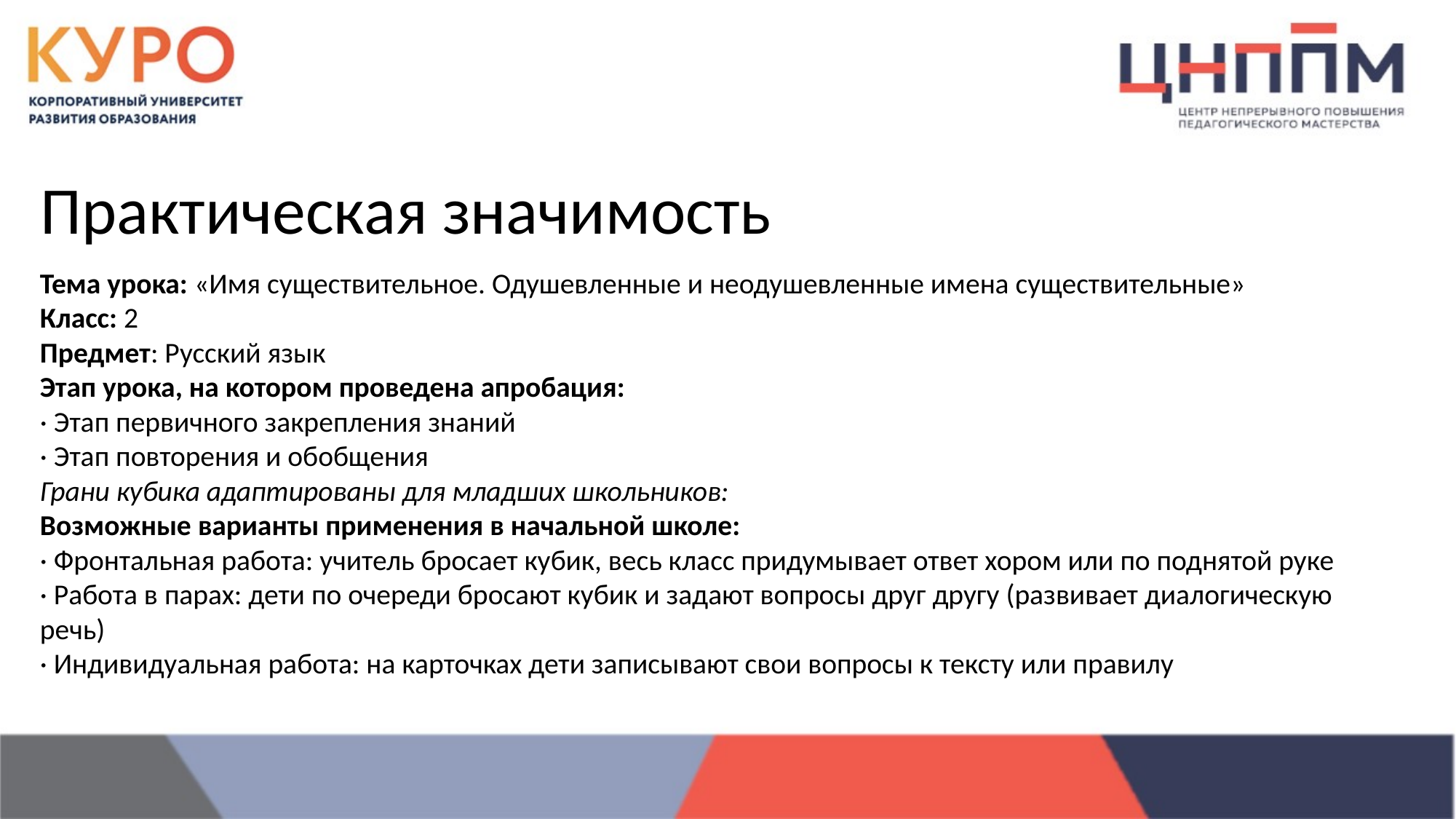

Практическая значимость

Тема урока: «Имя существительное. Одушевленные и неодушевленные имена существительные»
Класс: 2
Предмет: Русский язык
Этап урока, на котором проведена апробация:
· Этап первичного закрепления знаний
· Этап повторения и обобщения
Грани кубика адаптированы для младших школьников:
Возможные варианты применения в начальной школе:
· Фронтальная работа: учитель бросает кубик, весь класс придумывает ответ хором или по поднятой руке
· Работа в парах: дети по очереди бросают кубик и задают вопросы друг другу (развивает диалогическую речь)
· Индивидуальная работа: на карточках дети записывают свои вопросы к тексту или правилу